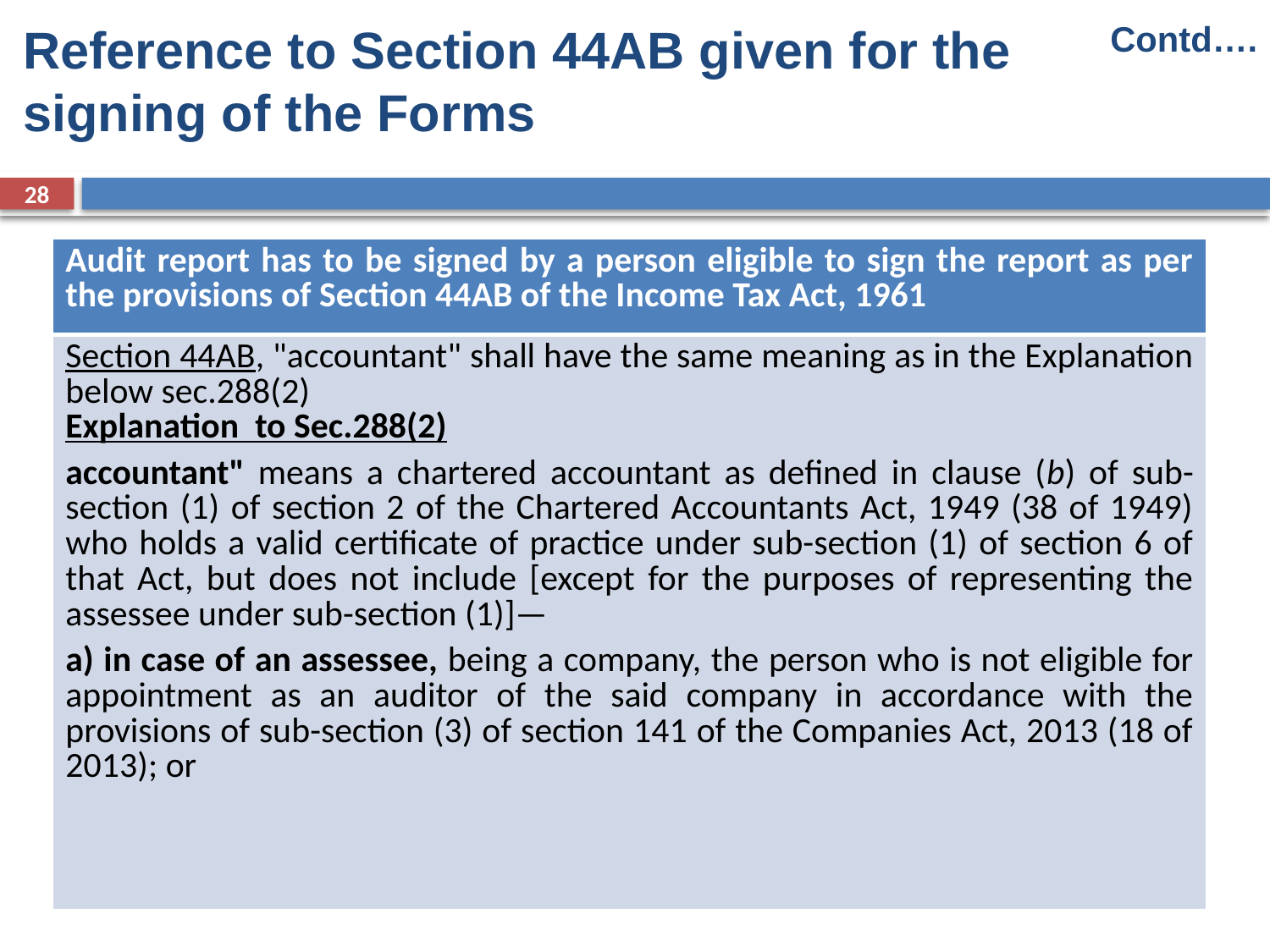

# Reference to Section 44AB given for the signing of the Forms
Contd….
28
| Audit report has to be signed by a person eligible to sign the report as per the provisions of Section 44AB of the Income Tax Act, 1961 |
| --- |
| Section 44AB, "accountant" shall have the same meaning as in the Explanation below sec.288(2) Explanation to Sec.288(2) accountant" means a chartered accountant as defined in clause (b) of sub-section (1) of section 2 of the Chartered Accountants Act, 1949 (38 of 1949) who holds a valid certificate of practice under sub-section (1) of section 6 of that Act, but does not include [except for the purposes of representing the assessee under sub-section (1)]— a) in case of an assessee, being a company, the person who is not eligible for appointment as an auditor of the said company in accordance with the provisions of sub-section (3) of section 141 of the Companies Act, 2013 (18 of 2013); or |